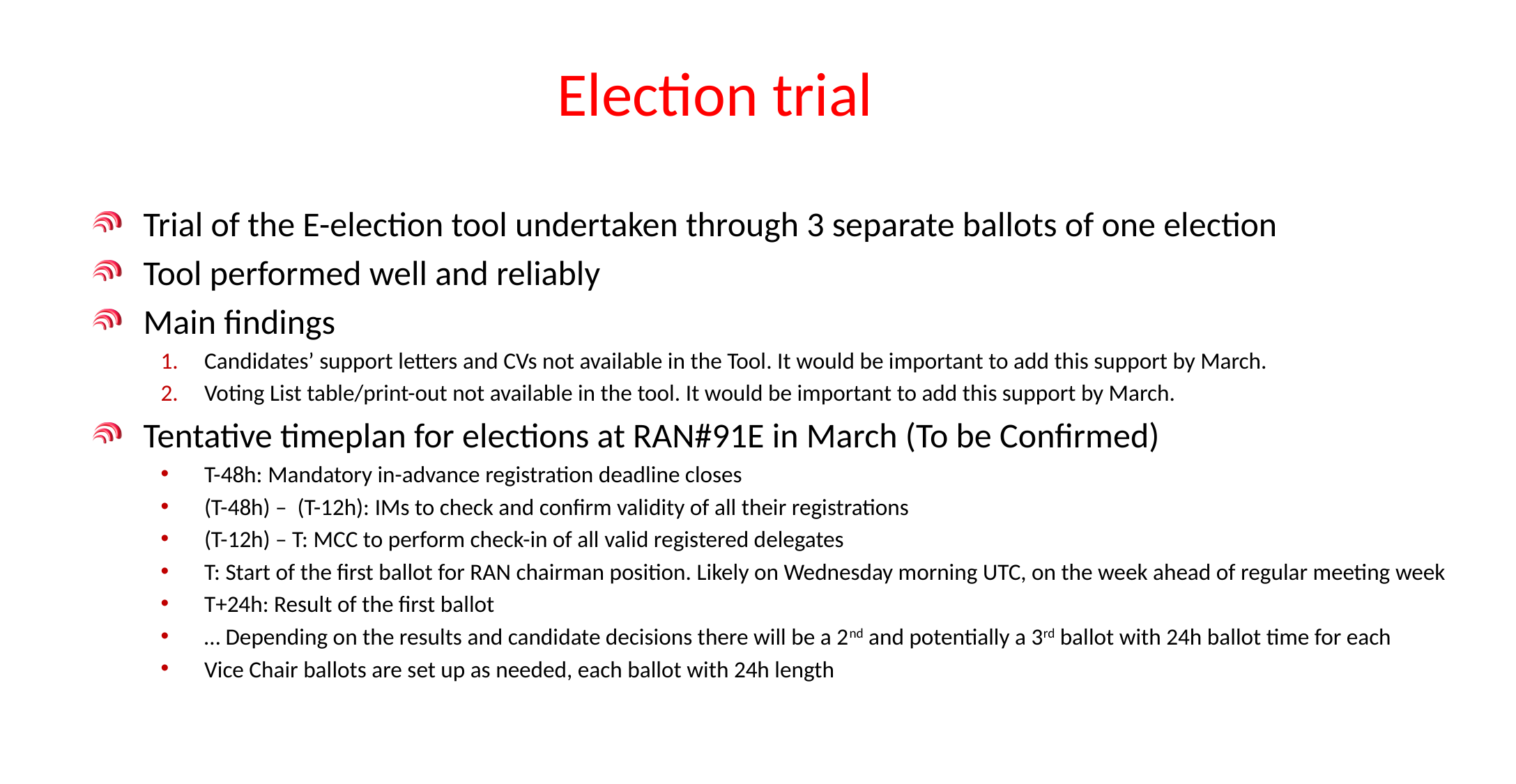

# Election trial

Trial of the E-election tool undertaken through 3 separate ballots of one election
Tool performed well and reliably
Main findings
Candidates’ support letters and CVs not available in the Tool. It would be important to add this support by March.
Voting List table/print-out not available in the tool. It would be important to add this support by March.
Tentative timeplan for elections at RAN#91E in March (To be Confirmed)
T-48h: Mandatory in-advance registration deadline closes
(T-48h) –  (T-12h): IMs to check and confirm validity of all their registrations
(T-12h) – T: MCC to perform check-in of all valid registered delegates
T: Start of the first ballot for RAN chairman position. Likely on Wednesday morning UTC, on the week ahead of regular meeting week
T+24h: Result of the first ballot
… Depending on the results and candidate decisions there will be a 2nd and potentially a 3rd ballot with 24h ballot time for each
Vice Chair ballots are set up as needed, each ballot with 24h length